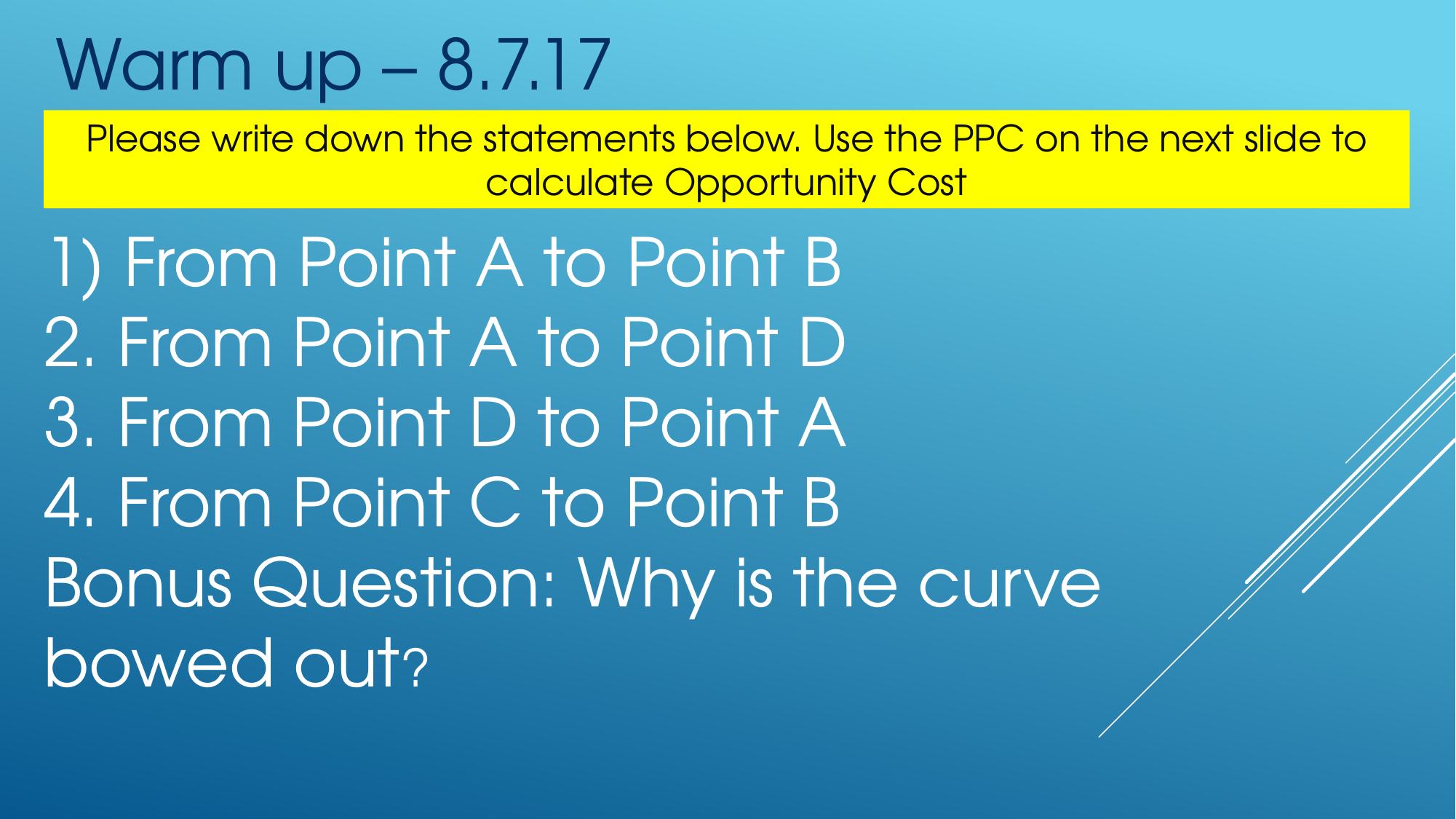

Warm up – 8.7.17
Please write down the statements below. Use the PPC on the next slide to calculate Opportunity Cost
1) From Point A to Point B
2. From Point A to Point D
3. From Point D to Point A
4. From Point C to Point B
Bonus Question: Why is the curve bowed out?